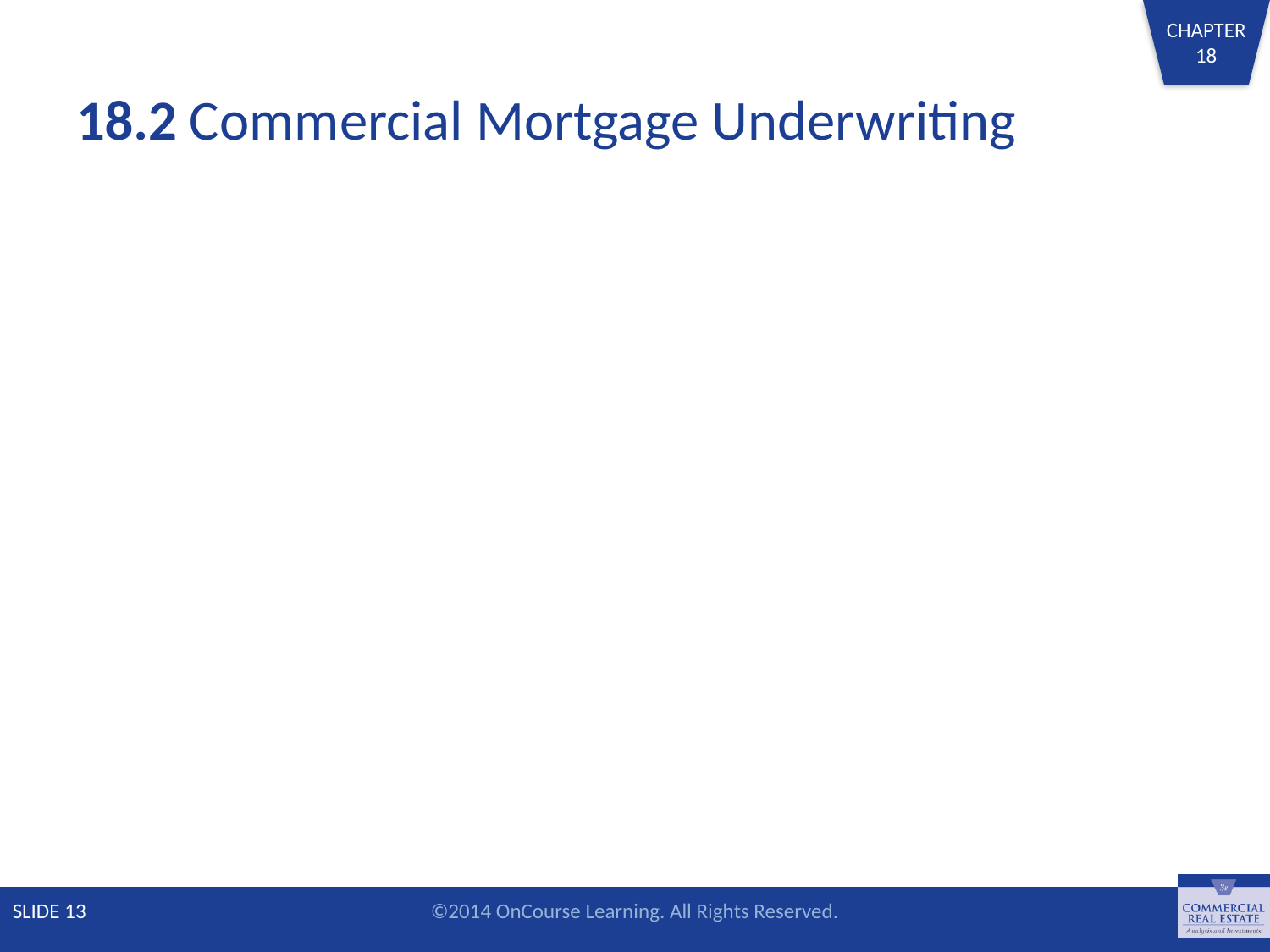

# 18.2 Commercial Mortgage Underwriting

SLIDE 13